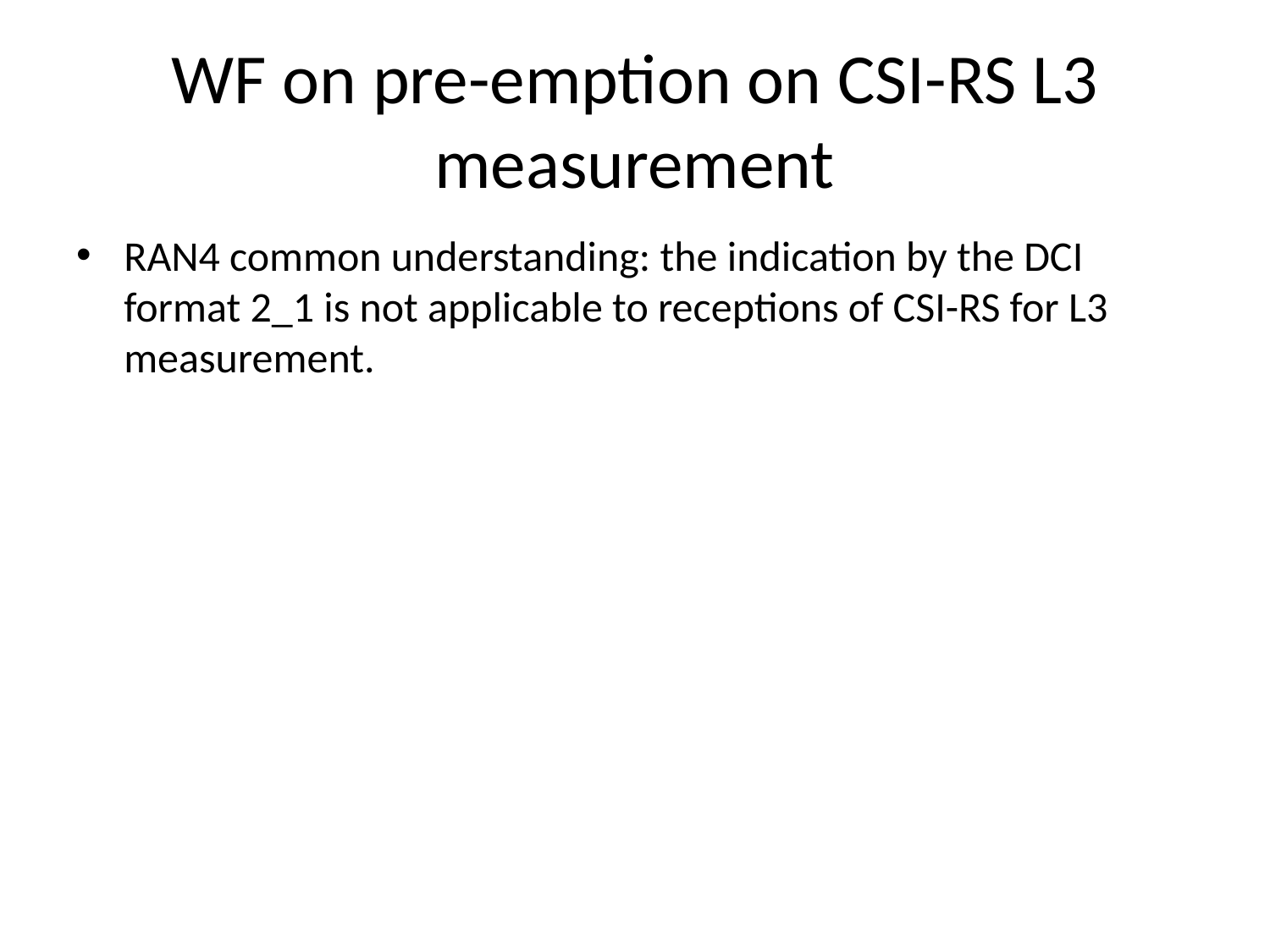

# WF on pre-emption on CSI-RS L3 measurement
RAN4 common understanding: the indication by the DCI format 2_1 is not applicable to receptions of CSI-RS for L3 measurement.